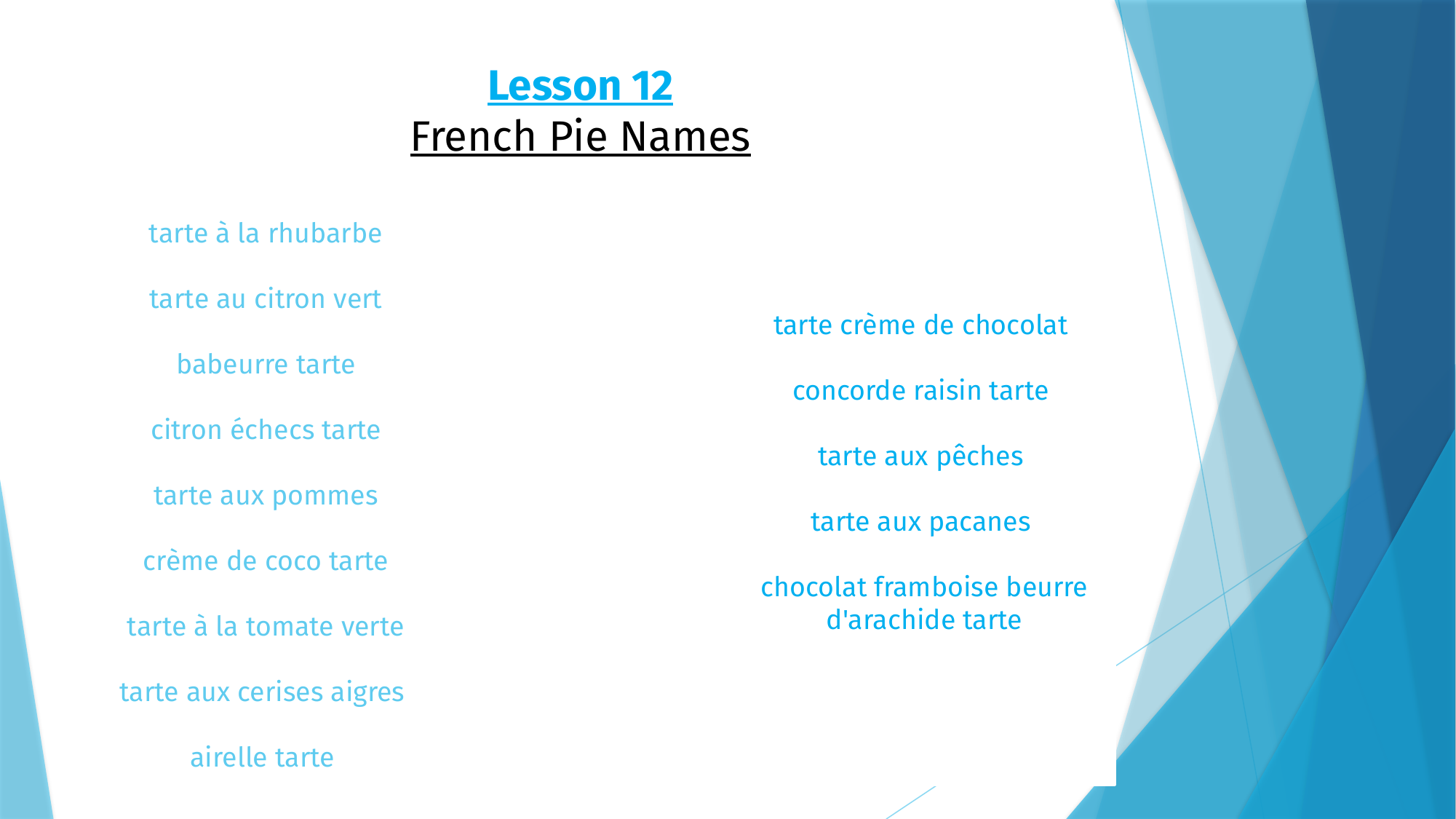

Lesson 12
French Pie Names
# tarte à la rhubarbe tarte au citron vert babeurre tarte citron échecs tarte tarte aux pommes crème de coco tarte tarte à la tomate verte tarte aux cerises aigres airelle tarte
tarte crème de chocolat
concorde raisin tarte
tarte aux pêches
tarte aux pacanes
chocolat framboise beurre d'arachide tarte